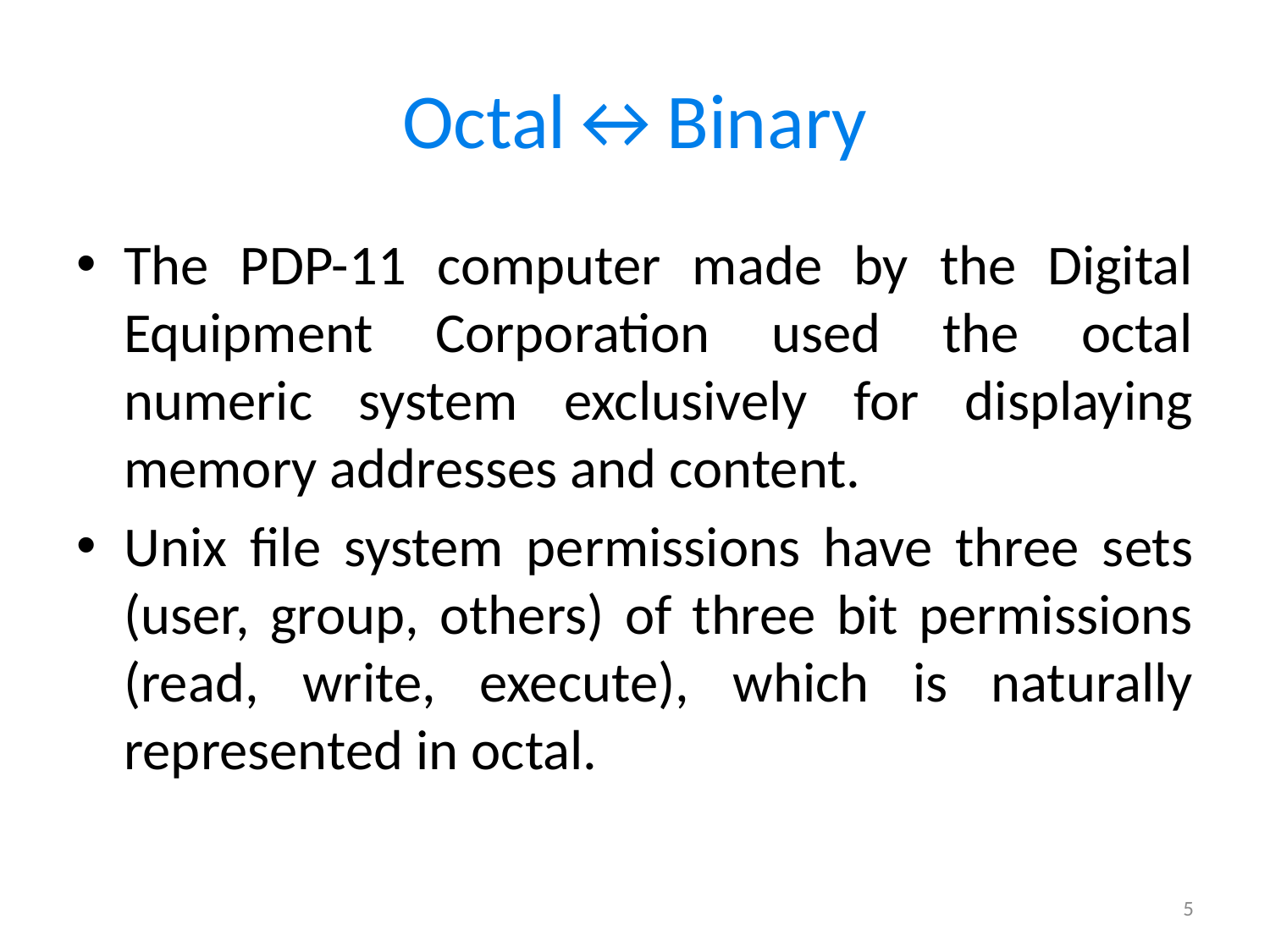

# Octal↔Binary
The PDP-11 computer made by the Digital Equipment Corporation used the octal numeric system exclusively for displaying memory addresses and content.
Unix file system permissions have three sets (user, group, others) of three bit permissions (read, write, execute), which is naturally represented in octal.

5